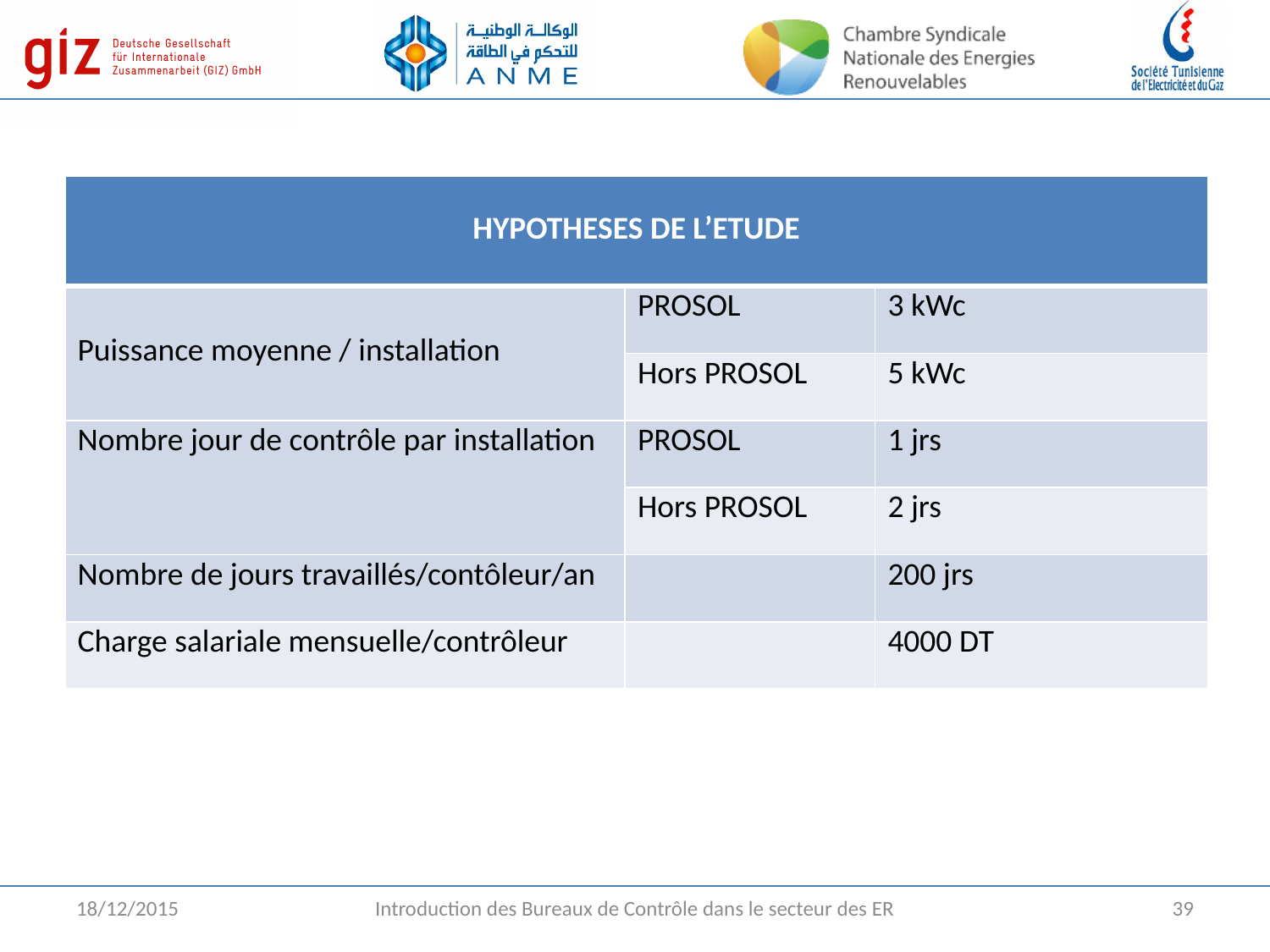

| HYPOTHESES DE L’ETUDE |  |  |
| --- | --- | --- |
| Puissance moyenne / installation | PROSOL | 3 kWc |
|  | Hors PROSOL | 5 kWc |
| Nombre jour de contrôle par installation | PROSOL | 1 jrs |
|  | Hors PROSOL | 2 jrs |
| Nombre de jours travaillés/contôleur/an |  | 200 jrs |
| Charge salariale mensuelle/contrôleur |  | 4000 DT |
18/12/2015
Introduction des Bureaux de Contrôle dans le secteur des ER
39